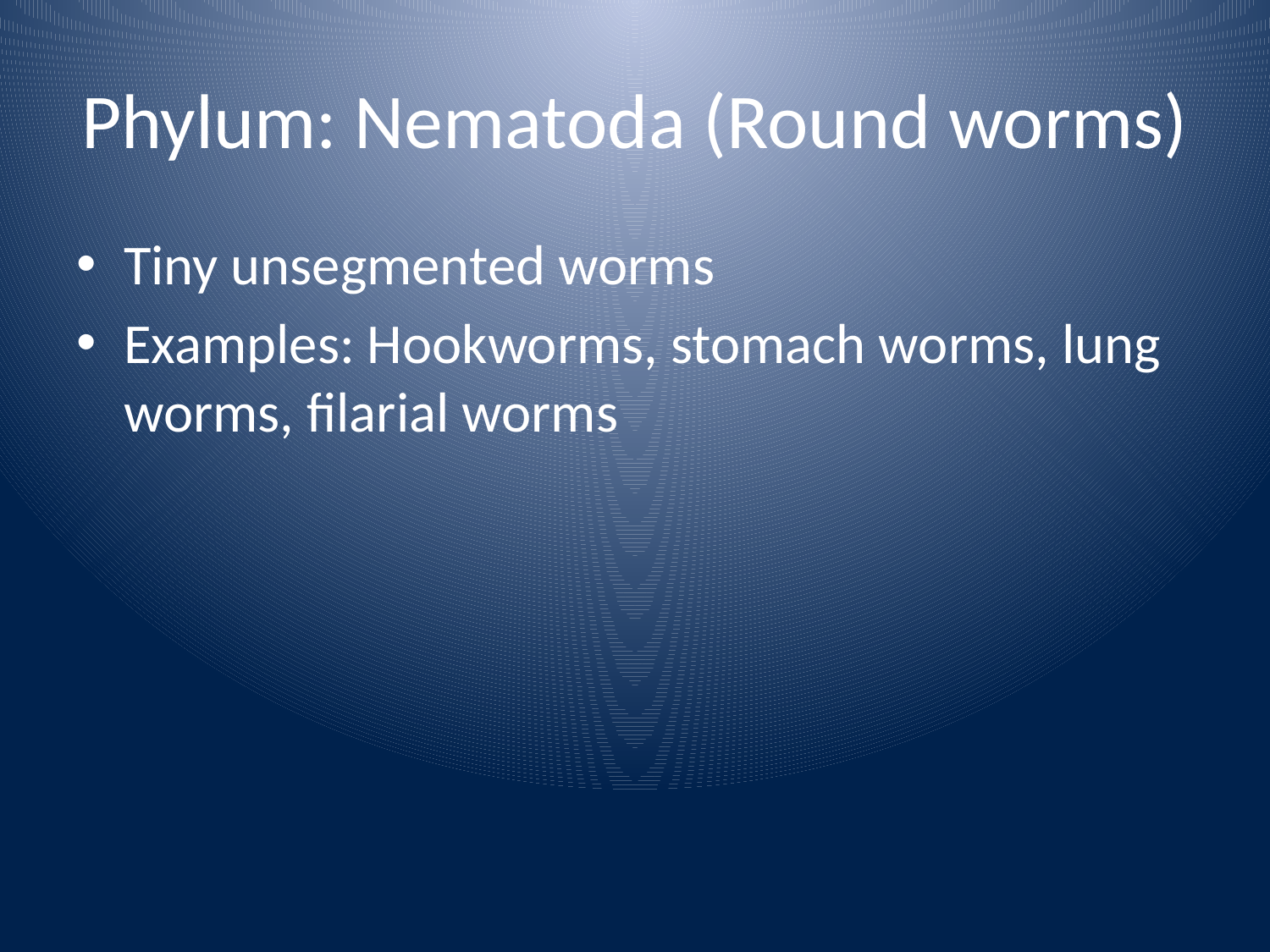

# Phylum: Nematoda (Round worms)
Tiny unsegmented worms
Examples: Hookworms, stomach worms, lung worms, filarial worms